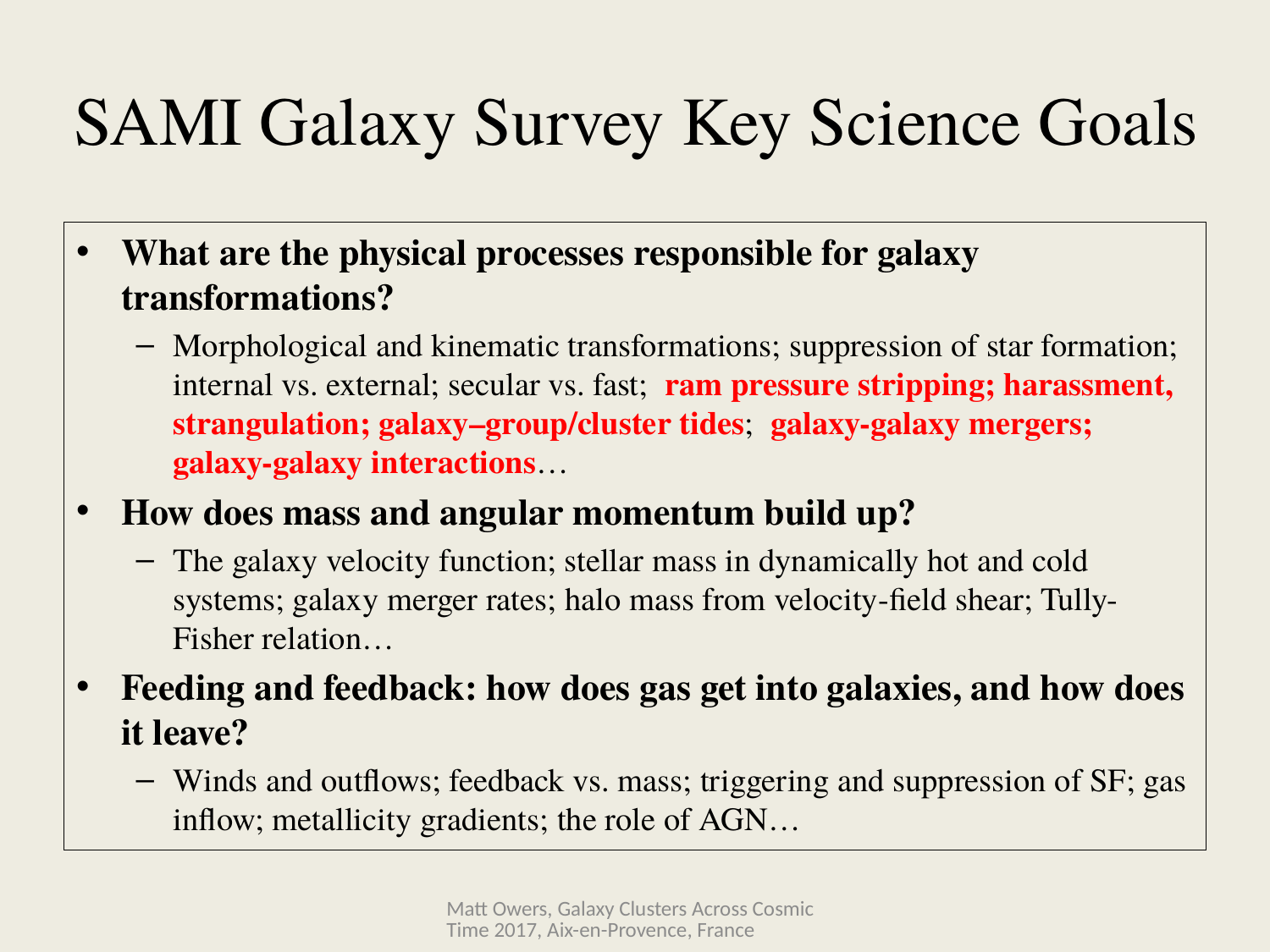

# SAMI Galaxy Survey Key Science Goals
What are the physical processes responsible for galaxy transformations?
Morphological and kinematic transformations; suppression of star formation; internal vs. external; secular vs. fast;  ram pressure stripping; harassment, strangulation; galaxy–group/cluster tides;  galaxy-galaxy mergers; galaxy-galaxy interactions…
How does mass and angular momentum build up?
The galaxy velocity function; stellar mass in dynamically hot and cold systems; galaxy merger rates; halo mass from velocity-field shear; Tully-Fisher relation…
Feeding and feedback: how does gas get into galaxies, and how does it leave?
Winds and outflows; feedback vs. mass; triggering and suppression of SF; gas inflow; metallicity gradients; the role of AGN…

Matt Owers, Galaxy Clusters Across Cosmic Time 2017, Aix-en-Provence, France